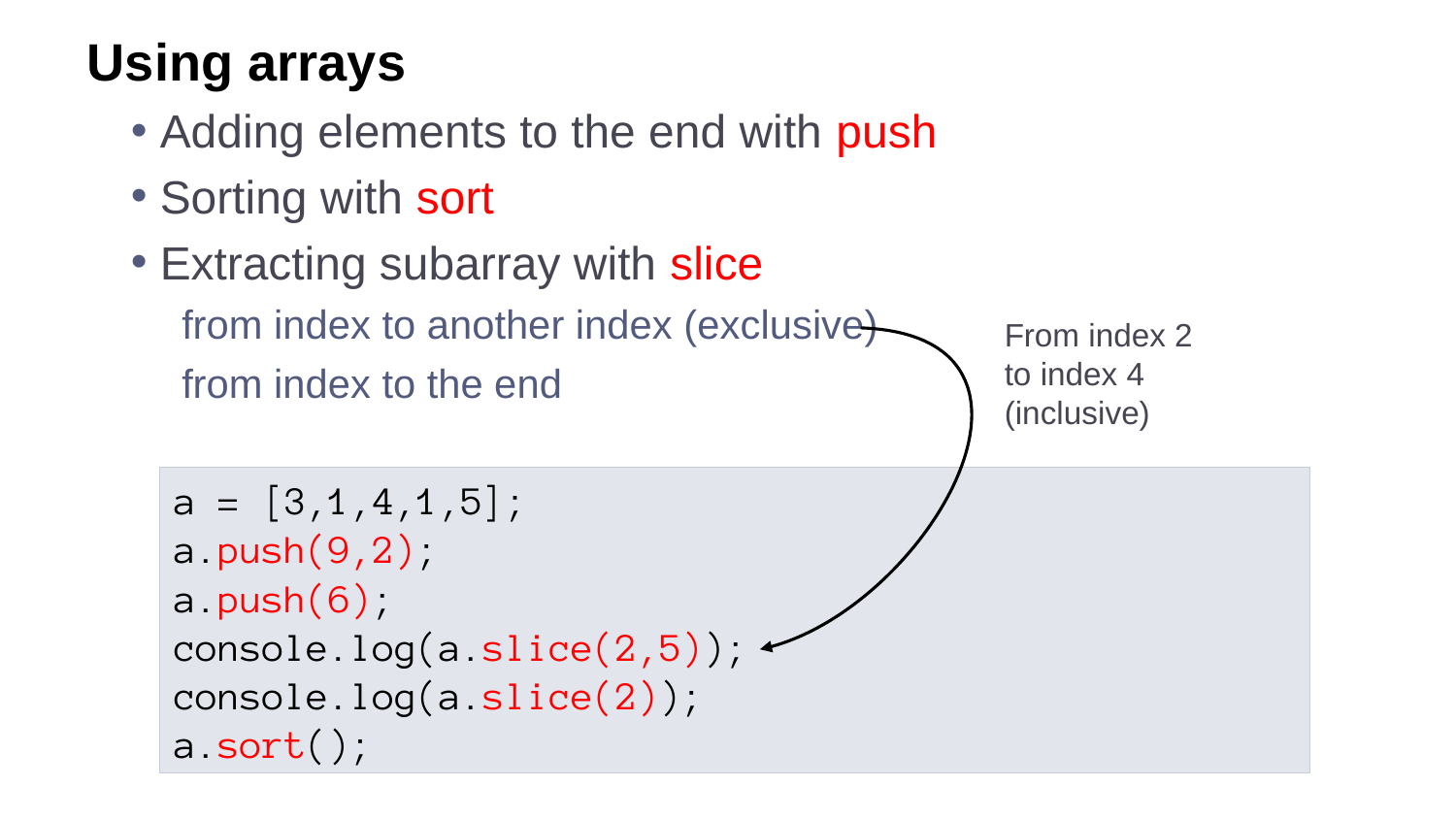

Using arrays
Adding elements to the end with push
Sorting with sort
Extracting subarray with slice
from index to another index (exclusive)
from index to the end
From index 2 to index 4 (inclusive)

a = [3,1,4,1,5];
a.push(9,2);
a.push(6);
console.log(a.slice(2,5));
console.log(a.slice(2));
a.sort();